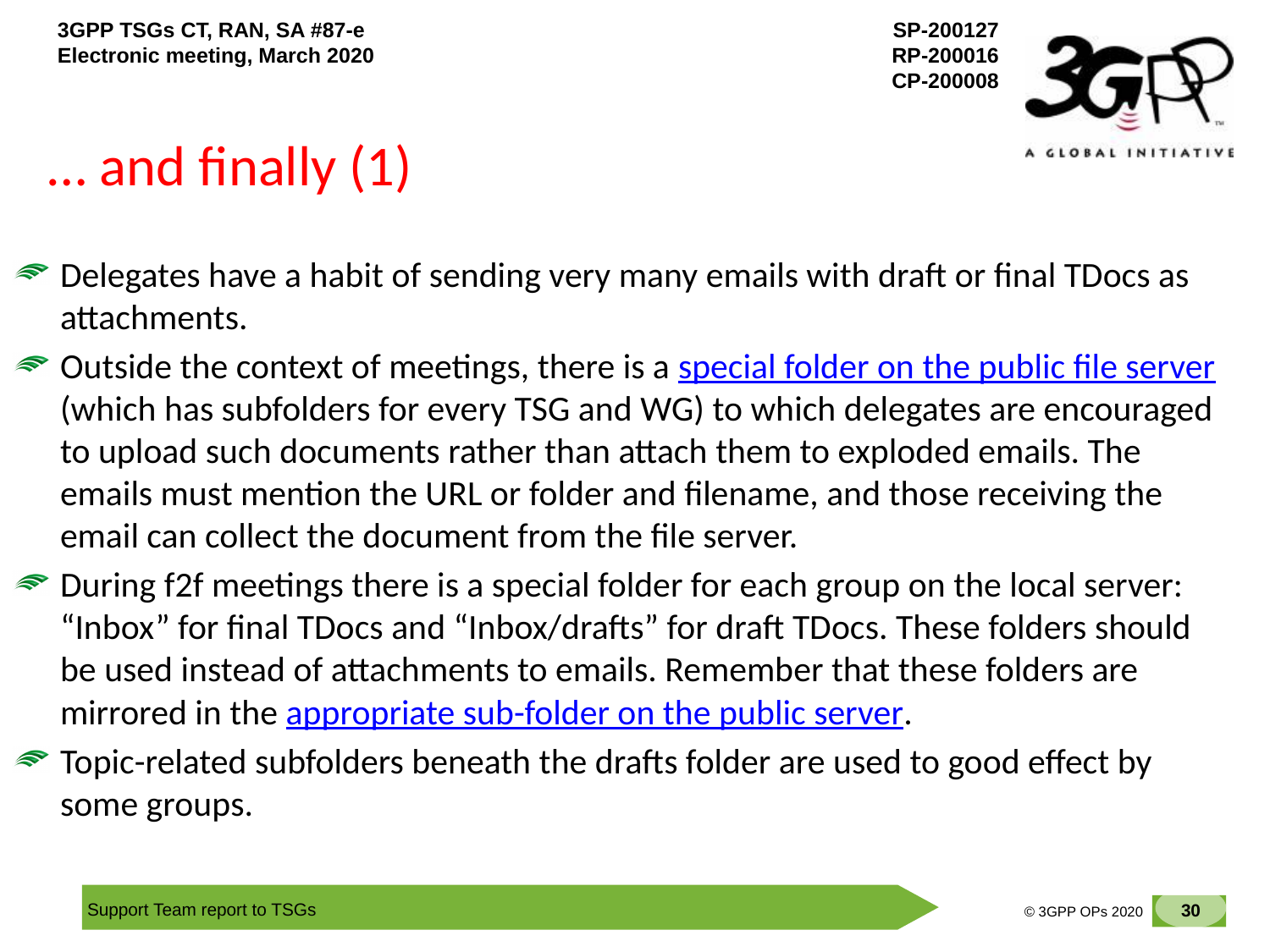

# … and finally (1)
Delegates have a habit of sending very many emails with draft or final TDocs as attachments.
Outside the context of meetings, there is a special folder on the public file server (which has subfolders for every TSG and WG) to which delegates are encouraged to upload such documents rather than attach them to exploded emails. The emails must mention the URL or folder and filename, and those receiving the email can collect the document from the file server.
During f2f meetings there is a special folder for each group on the local server: “Inbox” for final TDocs and “Inbox/drafts” for draft TDocs. These folders should be used instead of attachments to emails. Remember that these folders are mirrored in the appropriate sub-folder on the public server.
Topic-related subfolders beneath the drafts folder are used to good effect by some groups.

30